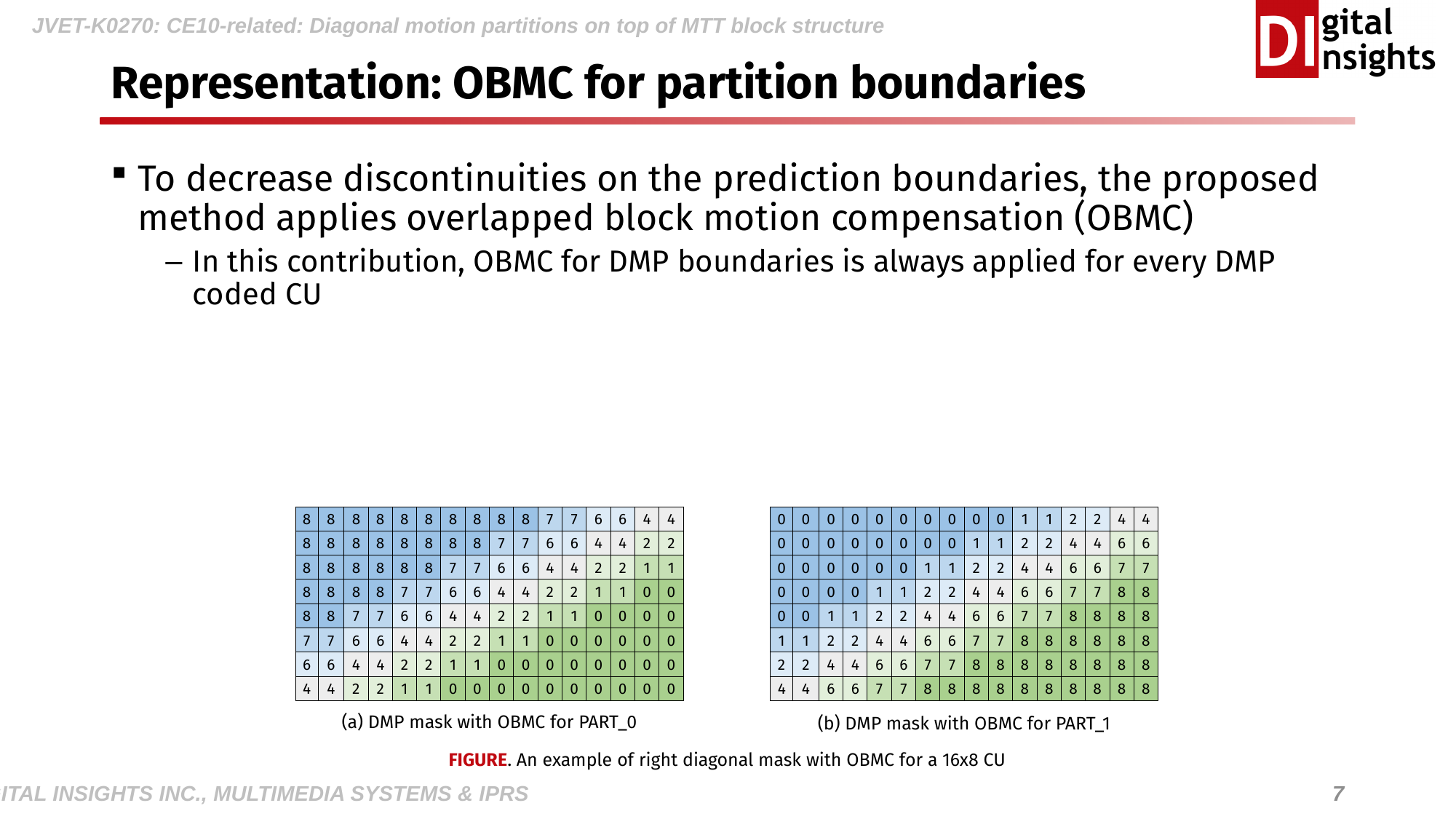

# Representation: OBMC for partition boundaries
To decrease discontinuities on the prediction boundaries, the proposed method applies overlapped block motion compensation (OBMC)
In this contribution, OBMC for DMP boundaries is always applied for every DMP coded CU

| 8 | 8 | 8 | 8 | 8 | 8 | 8 | 8 | 8 | 8 | 7 | 7 | 6 | 6 | 4 | 4 |
| --- | --- | --- | --- | --- | --- | --- | --- | --- | --- | --- | --- | --- | --- | --- | --- |
| 8 | 8 | 8 | 8 | 8 | 8 | 8 | 8 | 7 | 7 | 6 | 6 | 4 | 4 | 2 | 2 |
| 8 | 8 | 8 | 8 | 8 | 8 | 7 | 7 | 6 | 6 | 4 | 4 | 2 | 2 | 1 | 1 |
| 8 | 8 | 8 | 8 | 7 | 7 | 6 | 6 | 4 | 4 | 2 | 2 | 1 | 1 | 0 | 0 |
| 8 | 8 | 7 | 7 | 6 | 6 | 4 | 4 | 2 | 2 | 1 | 1 | 0 | 0 | 0 | 0 |
| 7 | 7 | 6 | 6 | 4 | 4 | 2 | 2 | 1 | 1 | 0 | 0 | 0 | 0 | 0 | 0 |
| 6 | 6 | 4 | 4 | 2 | 2 | 1 | 1 | 0 | 0 | 0 | 0 | 0 | 0 | 0 | 0 |
| 4 | 4 | 2 | 2 | 1 | 1 | 0 | 0 | 0 | 0 | 0 | 0 | 0 | 0 | 0 | 0 |
| 0 | 0 | 0 | 0 | 0 | 0 | 0 | 0 | 0 | 0 | 1 | 1 | 2 | 2 | 4 | 4 |
| --- | --- | --- | --- | --- | --- | --- | --- | --- | --- | --- | --- | --- | --- | --- | --- |
| 0 | 0 | 0 | 0 | 0 | 0 | 0 | 0 | 1 | 1 | 2 | 2 | 4 | 4 | 6 | 6 |
| 0 | 0 | 0 | 0 | 0 | 0 | 1 | 1 | 2 | 2 | 4 | 4 | 6 | 6 | 7 | 7 |
| 0 | 0 | 0 | 0 | 1 | 1 | 2 | 2 | 4 | 4 | 6 | 6 | 7 | 7 | 8 | 8 |
| 0 | 0 | 1 | 1 | 2 | 2 | 4 | 4 | 6 | 6 | 7 | 7 | 8 | 8 | 8 | 8 |
| 1 | 1 | 2 | 2 | 4 | 4 | 6 | 6 | 7 | 7 | 8 | 8 | 8 | 8 | 8 | 8 |
| 2 | 2 | 4 | 4 | 6 | 6 | 7 | 7 | 8 | 8 | 8 | 8 | 8 | 8 | 8 | 8 |
| 4 | 4 | 6 | 6 | 7 | 7 | 8 | 8 | 8 | 8 | 8 | 8 | 8 | 8 | 8 | 8 |
(a) DMP mask with OBMC for PART_0
(b) DMP mask with OBMC for PART_1
FIGURE. An example of right diagonal mask with OBMC for a 16x8 CU
7